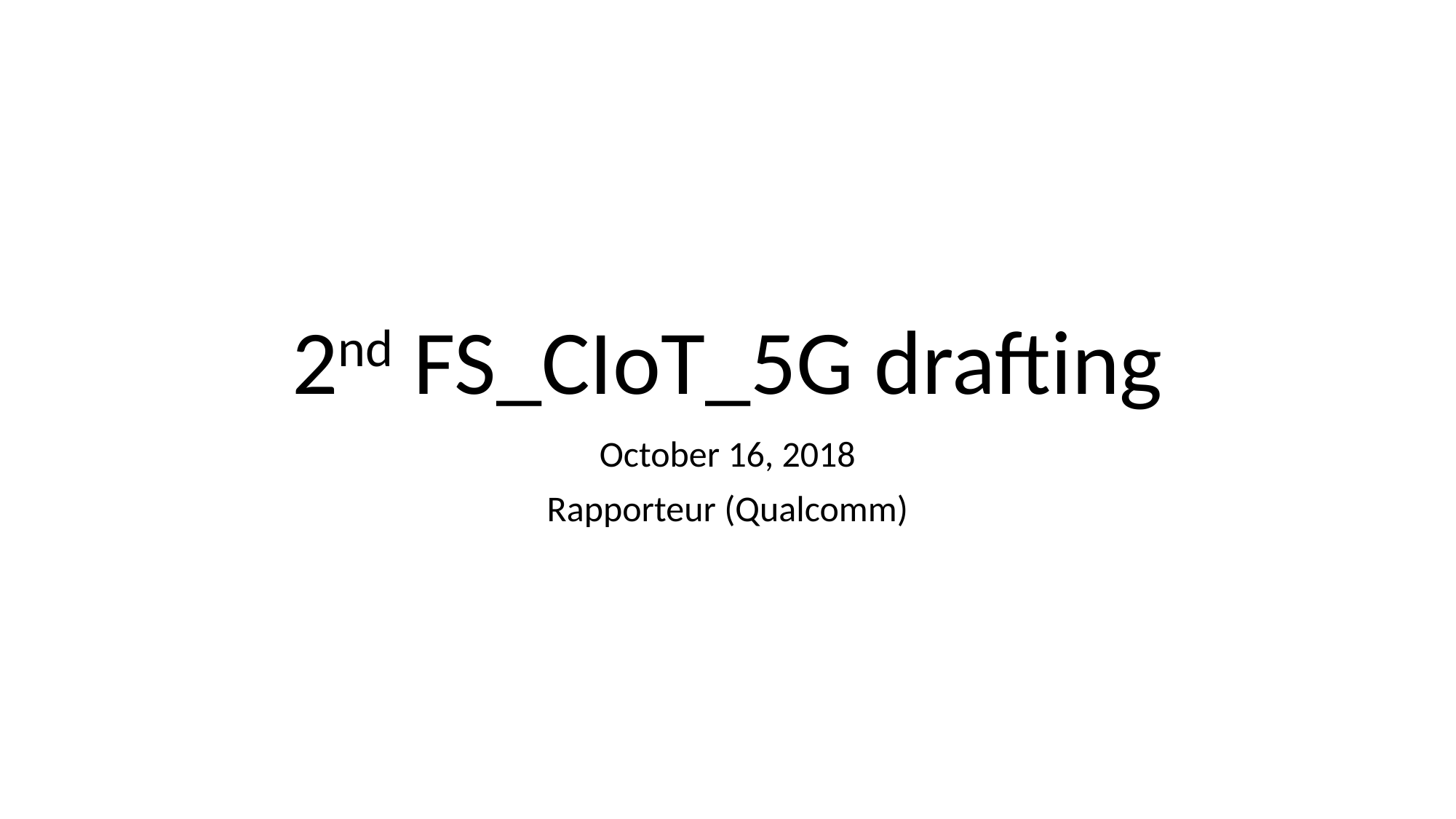

# 2nd FS_CIoT_5G drafting
October 16, 2018
Rapporteur (Qualcomm)